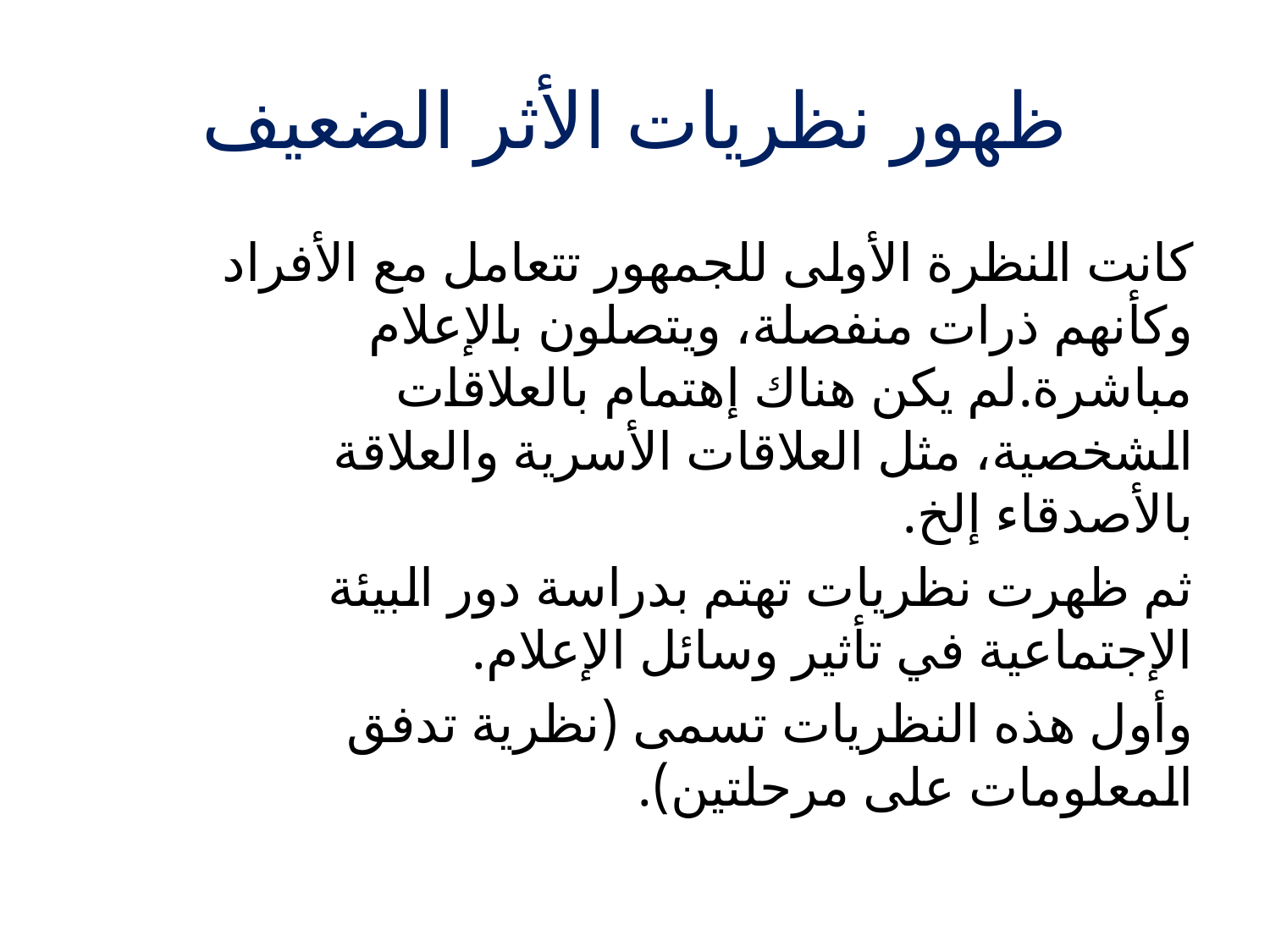

# ظهور نظريات الأثر الضعيف
كانت النظرة الأولى للجمهور تتعامل مع الأفراد وكأنهم ذرات منفصلة، ويتصلون بالإعلام مباشرة.لم يكن هناك إهتمام بالعلاقات الشخصية، مثل العلاقات الأسرية والعلاقة بالأصدقاء إلخ.
ثم ظهرت نظريات تهتم بدراسة دور البيئة الإجتماعية في تأثير وسائل الإعلام.
وأول هذه النظريات تسمى (نظرية تدفق المعلومات على مرحلتين).